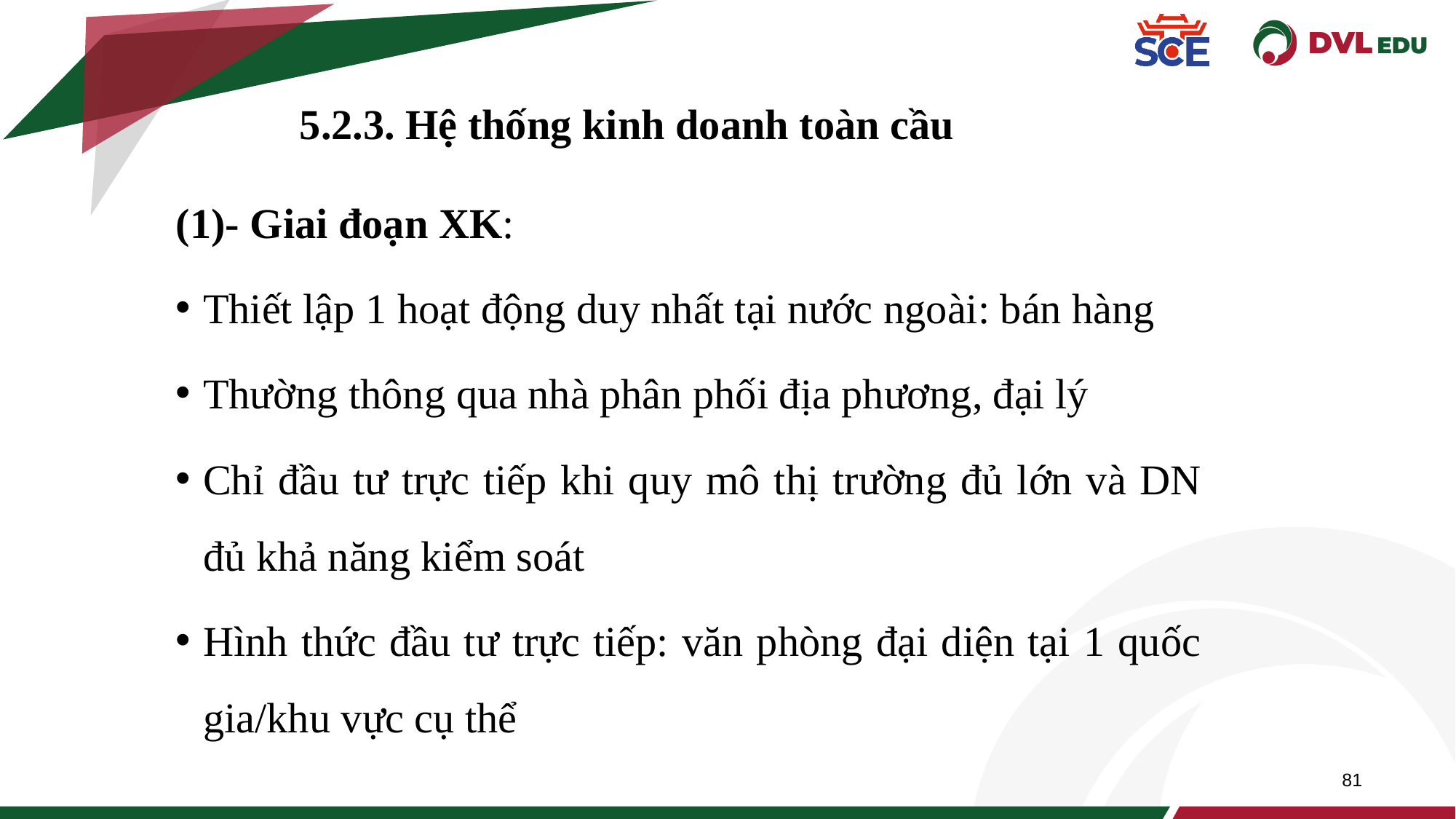

81
5.2.3. Hệ thống kinh doanh toàn cầu
(1)- Giai đoạn XK:
Thiết lập 1 hoạt động duy nhất tại nước ngoài: bán hàng
Thường thông qua nhà phân phối địa phương, đại lý
Chỉ đầu tư trực tiếp khi quy mô thị trường đủ lớn và DN đủ khả năng kiểm soát
Hình thức đầu tư trực tiếp: văn phòng đại diện tại 1 quốc gia/khu vực cụ thể

81